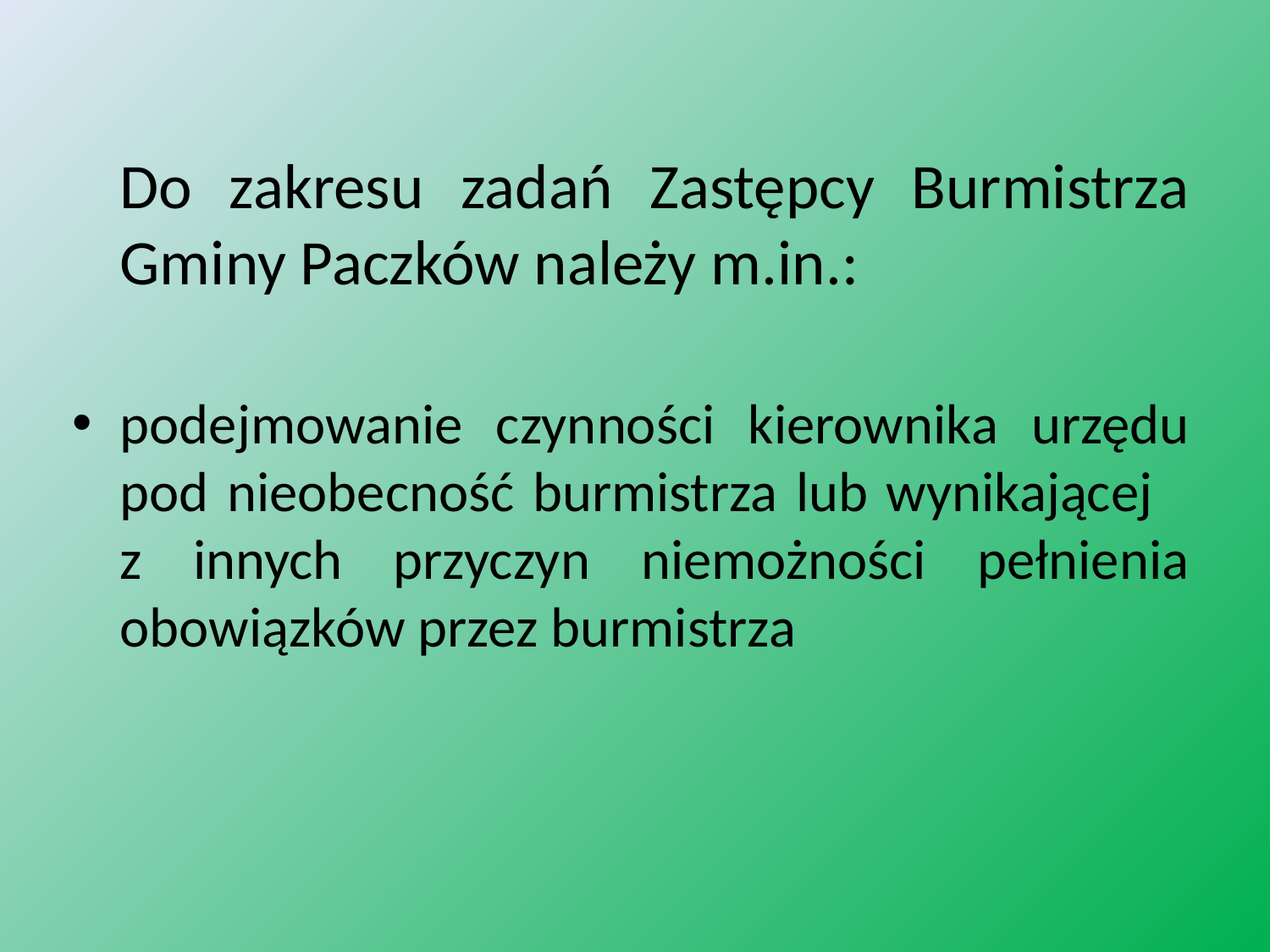

Do zakresu zadań Zastępcy Burmistrza Gminy Paczków należy m.in.:

podejmowanie czynności kierownika urzędu pod nieobecność burmistrza lub wynikającej   z innych przyczyn niemożności pełnienia obowiązków przez burmistrza